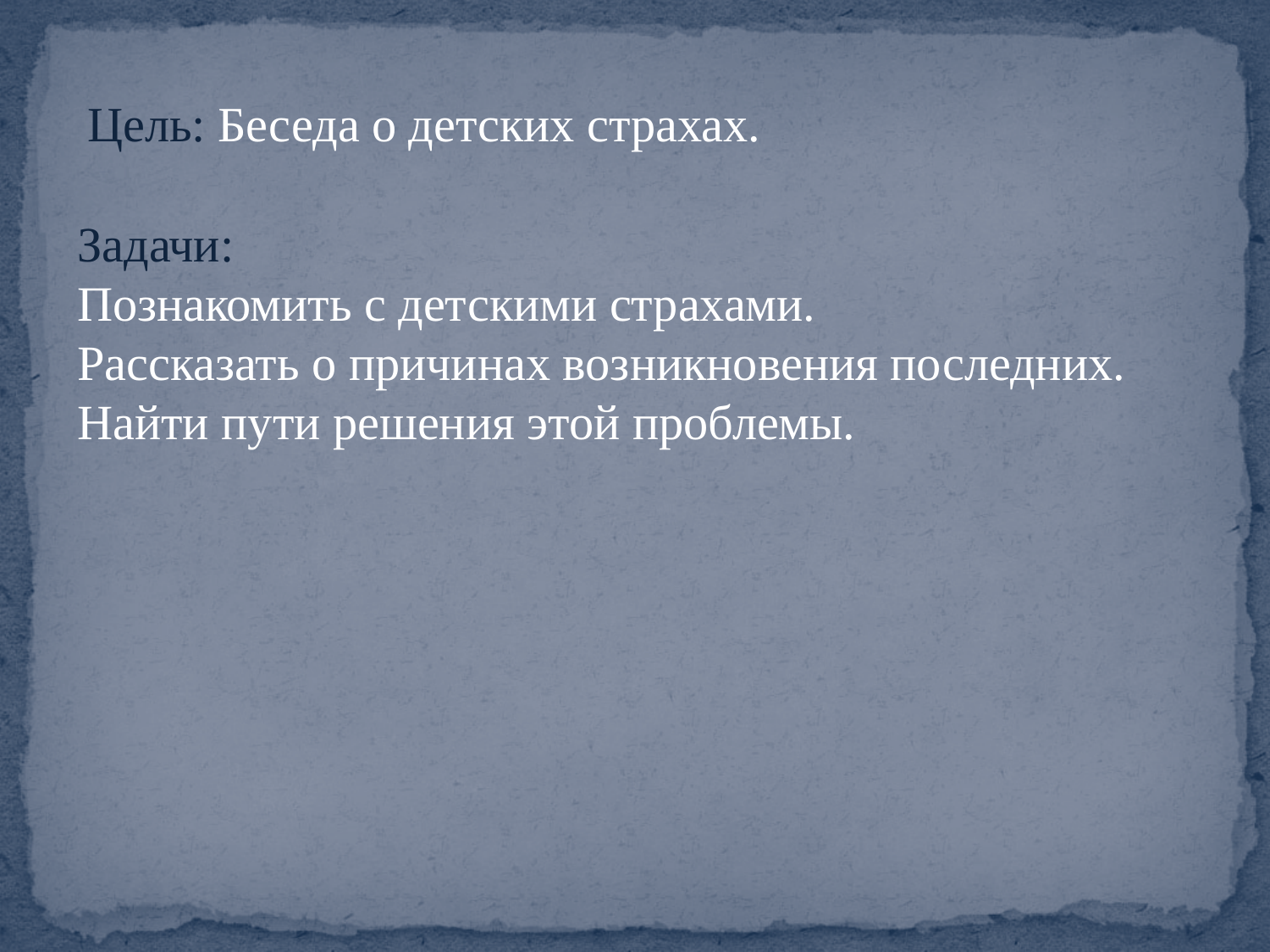

Цель: Беседа о детских страхах.
Задачи:
Познакомить с детскими страхами.
Рассказать о причинах возникновения последних.
Найти пути решения этой проблемы.